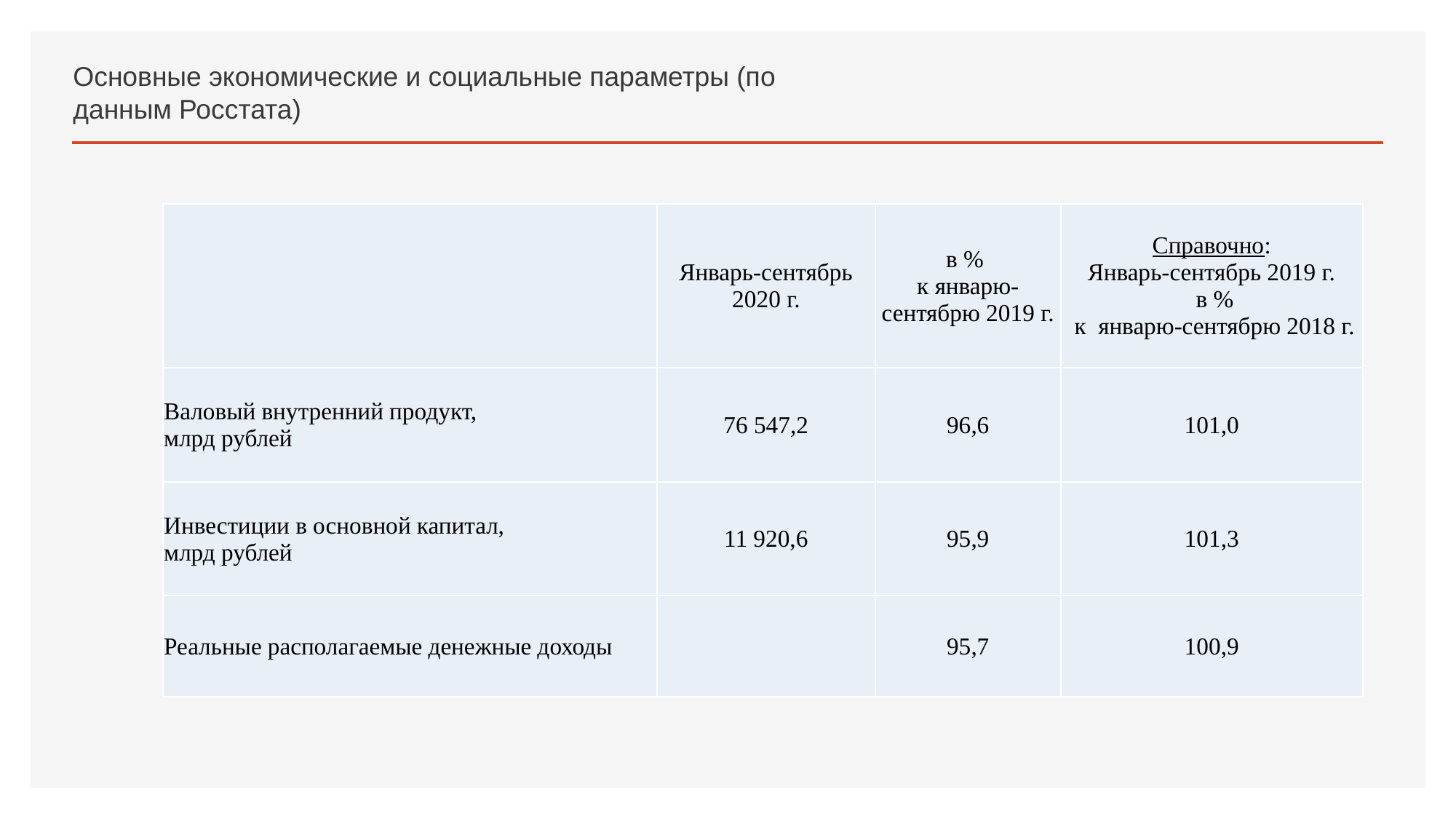

# Основные экономические и социальные параметры (по данным Росстата)
|  | Январь-сентябрь 2020 г. | в % к январю-сентябрю 2019 г. | Справочно: Январь-сентябрь 2019 г. в % к январю-сентябрю 2018 г. |
| --- | --- | --- | --- |
| Валовый внутренний продукт, млрд рублей | 76 547,2 | 96,6 | 101,0 |
| Инвестиции в основной капитал, млрд рублей | 11 920,6 | 95,9 | 101,3 |
| Реальные располагаемые денежные доходы |  | 95,7 | 100,9 |